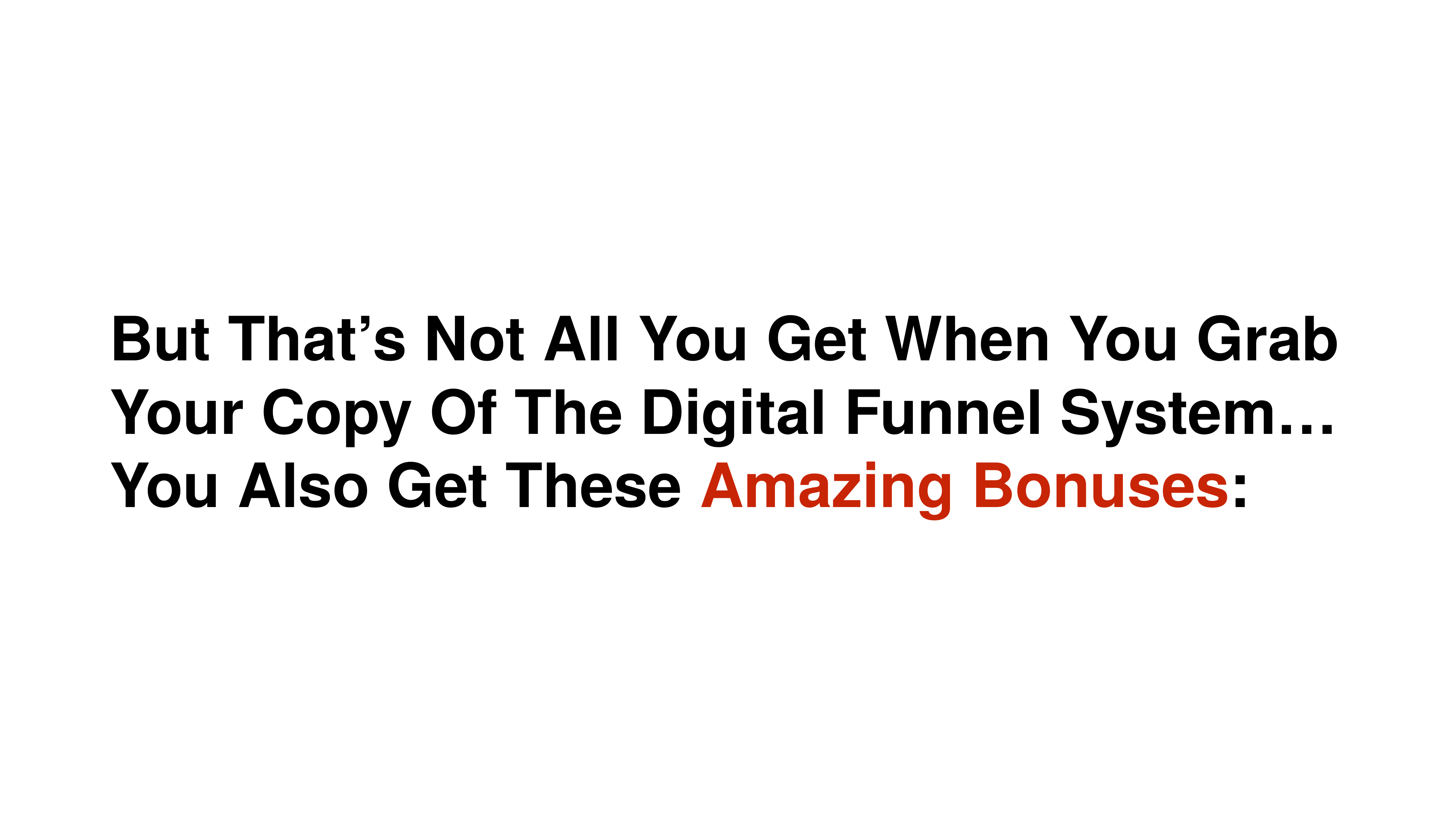

# But That’s Not All You Get When You Grab Your Copy Of The Digital Funnel System…You Also Get These Amazing Bonuses: